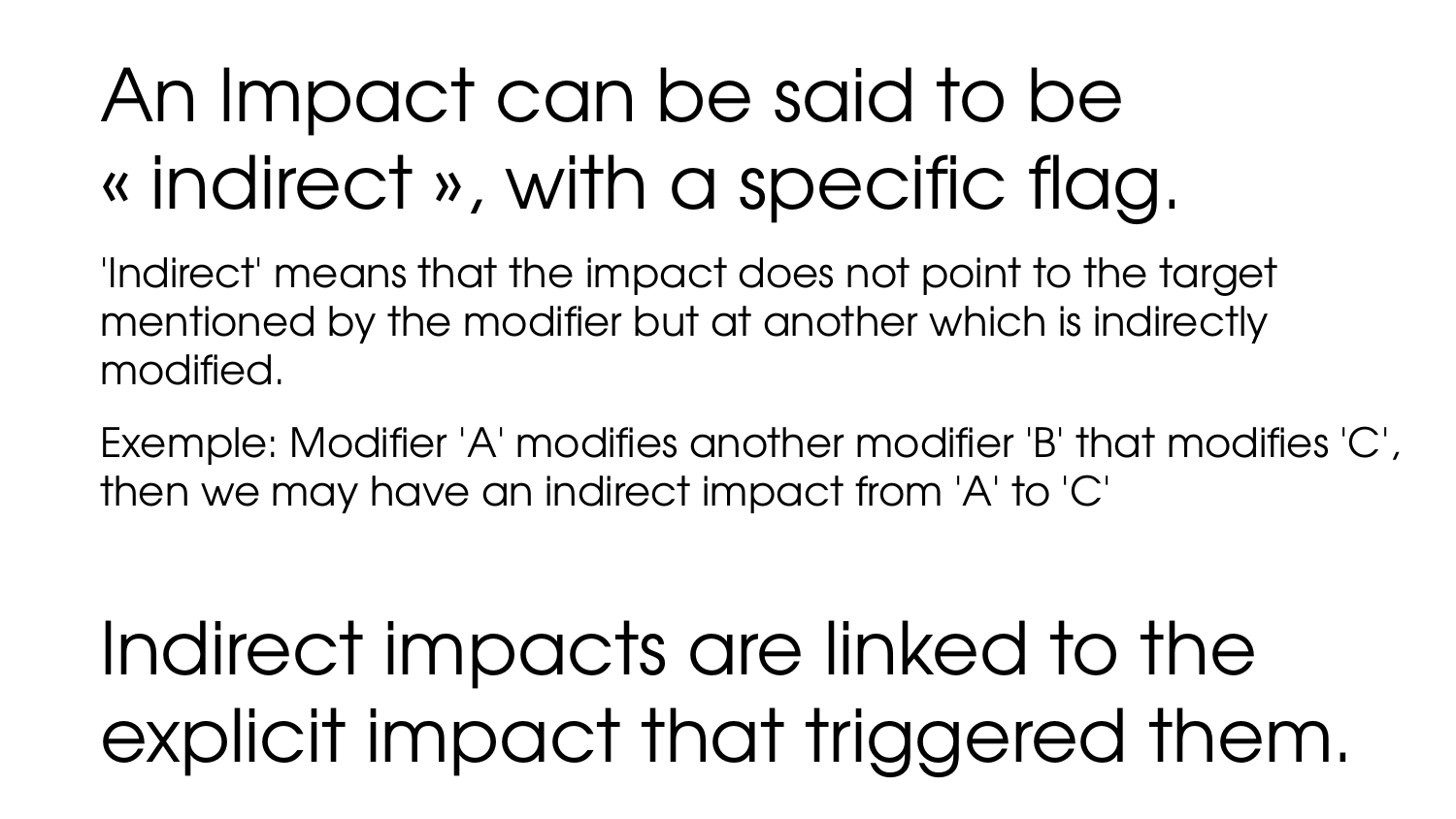

An Impact can be said to be « indirect », with a specific flag.
'Indirect' means that the impact does not point to the target mentioned by the modifier but at another which is indirectly modified.
Exemple: Modifier 'A' modifies another modifier 'B' that modifies 'C', then we may have an indirect impact from 'A' to 'C'

Indirect impacts are linked to the explicit impact that triggered them.